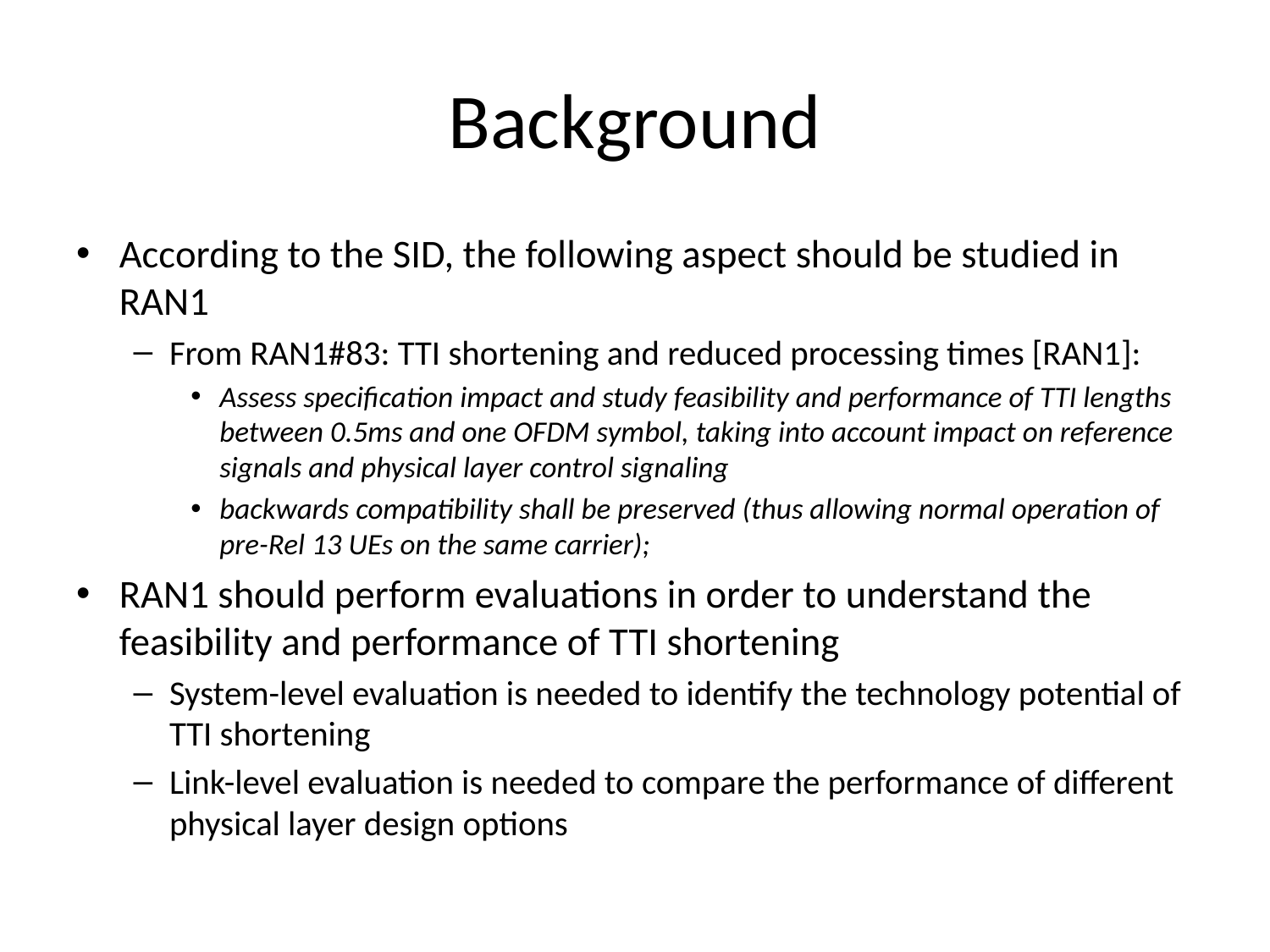

# Background
According to the SID, the following aspect should be studied in RAN1
From RAN1#83: TTI shortening and reduced processing times [RAN1]:
Assess specification impact and study feasibility and performance of TTI lengths between 0.5ms and one OFDM symbol, taking into account impact on reference signals and physical layer control signaling
backwards compatibility shall be preserved (thus allowing normal operation of pre-Rel 13 UEs on the same carrier);
RAN1 should perform evaluations in order to understand the feasibility and performance of TTI shortening
System-level evaluation is needed to identify the technology potential of TTI shortening
Link-level evaluation is needed to compare the performance of different physical layer design options